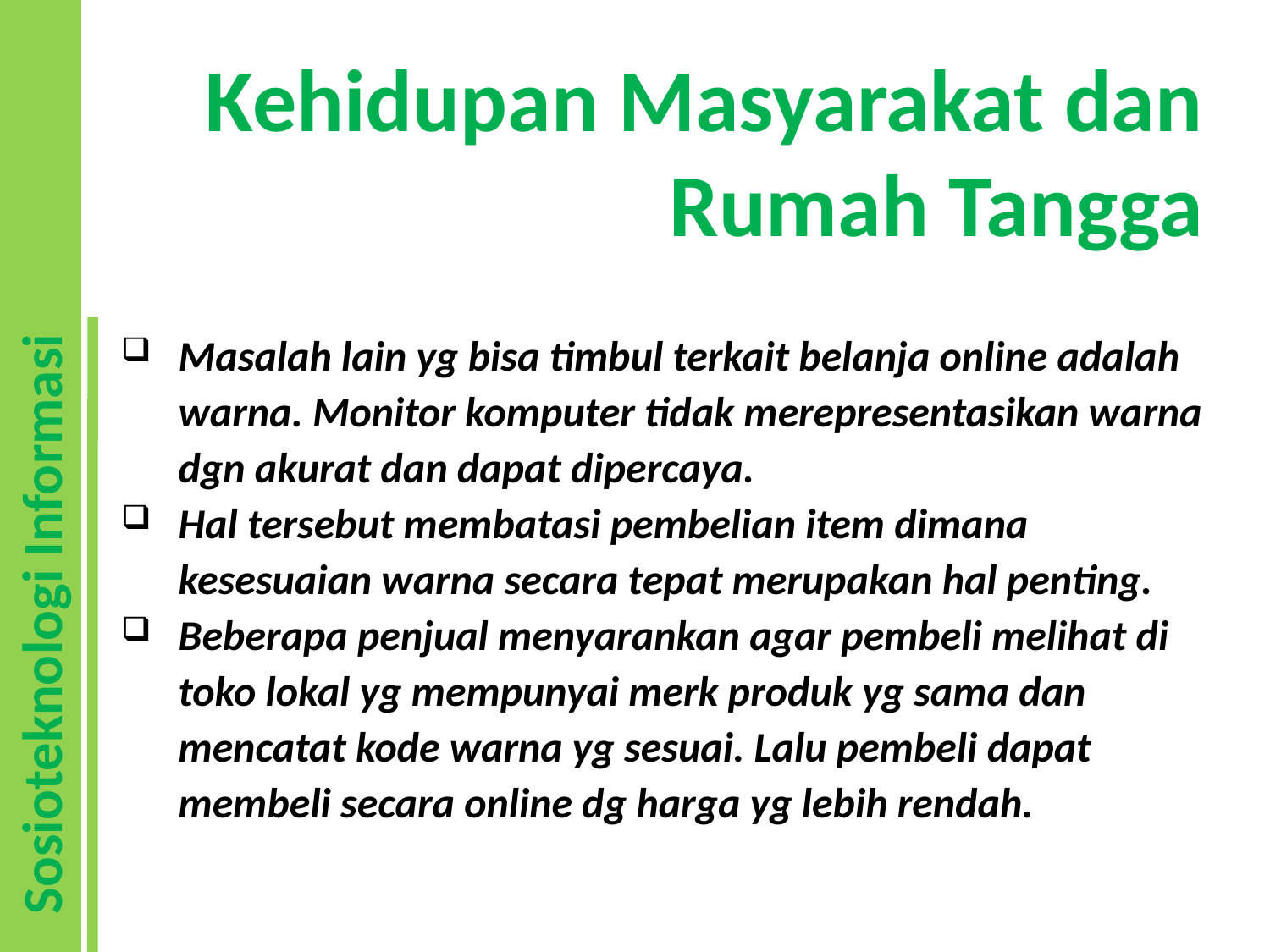

# Kehidupan Masyarakat dan Rumah Tangga
Masalah lain yg bisa timbul terkait belanja online adalah warna. Monitor komputer tidak merepresentasikan warna dgn akurat dan dapat dipercaya.
Hal tersebut membatasi pembelian item dimana kesesuaian warna secara tepat merupakan hal penting.
Beberapa penjual menyarankan agar pembeli melihat di toko lokal yg mempunyai merk produk yg sama dan mencatat kode warna yg sesuai. Lalu pembeli dapat membeli secara online dg harga yg lebih rendah.